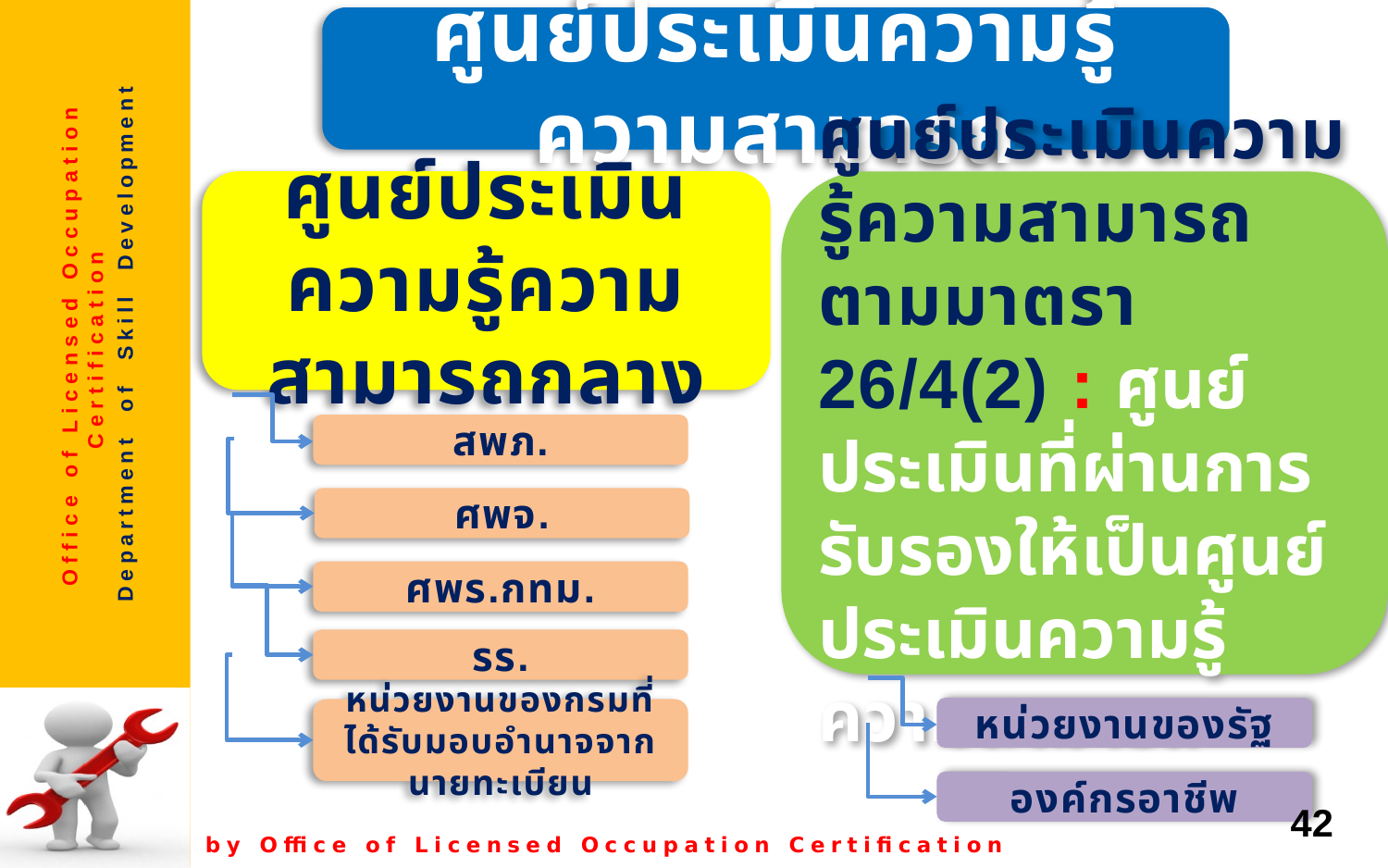

ศูนย์ประเมินความรู้ความสามารถ
ศูนย์ประเมินความรู้ความสามารถกลาง
ศูนย์ประเมินความรู้ความสามารถตามมาตรา 26/4(2) : ศูนย์ประเมินที่ผ่านการรับรองให้เป็นศูนย์ประเมินความรู้ความสามารถ
สพภ.
ศพจ.
ศพร.กทม.
รร.
หน่วยงานของรัฐ
หน่วยงานของกรมที่ได้รับมอบอำนาจจากนายทะเบียน
องค์กรอาชีพ
42